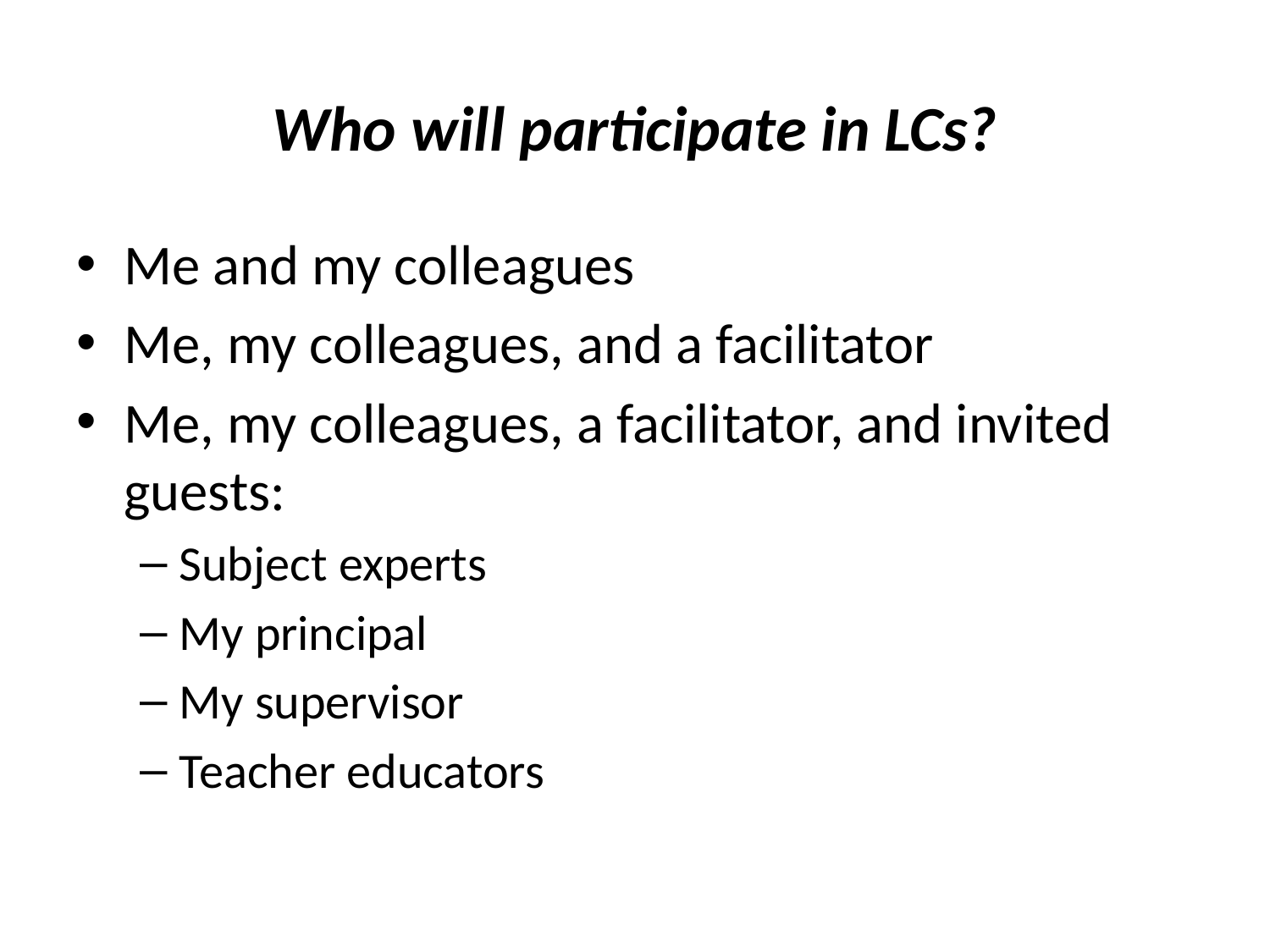

# Who will participate in LCs?
Me and my colleagues
Me, my colleagues, and a facilitator
Me, my colleagues, a facilitator, and invited guests:
Subject experts
My principal
My supervisor
Teacher educators